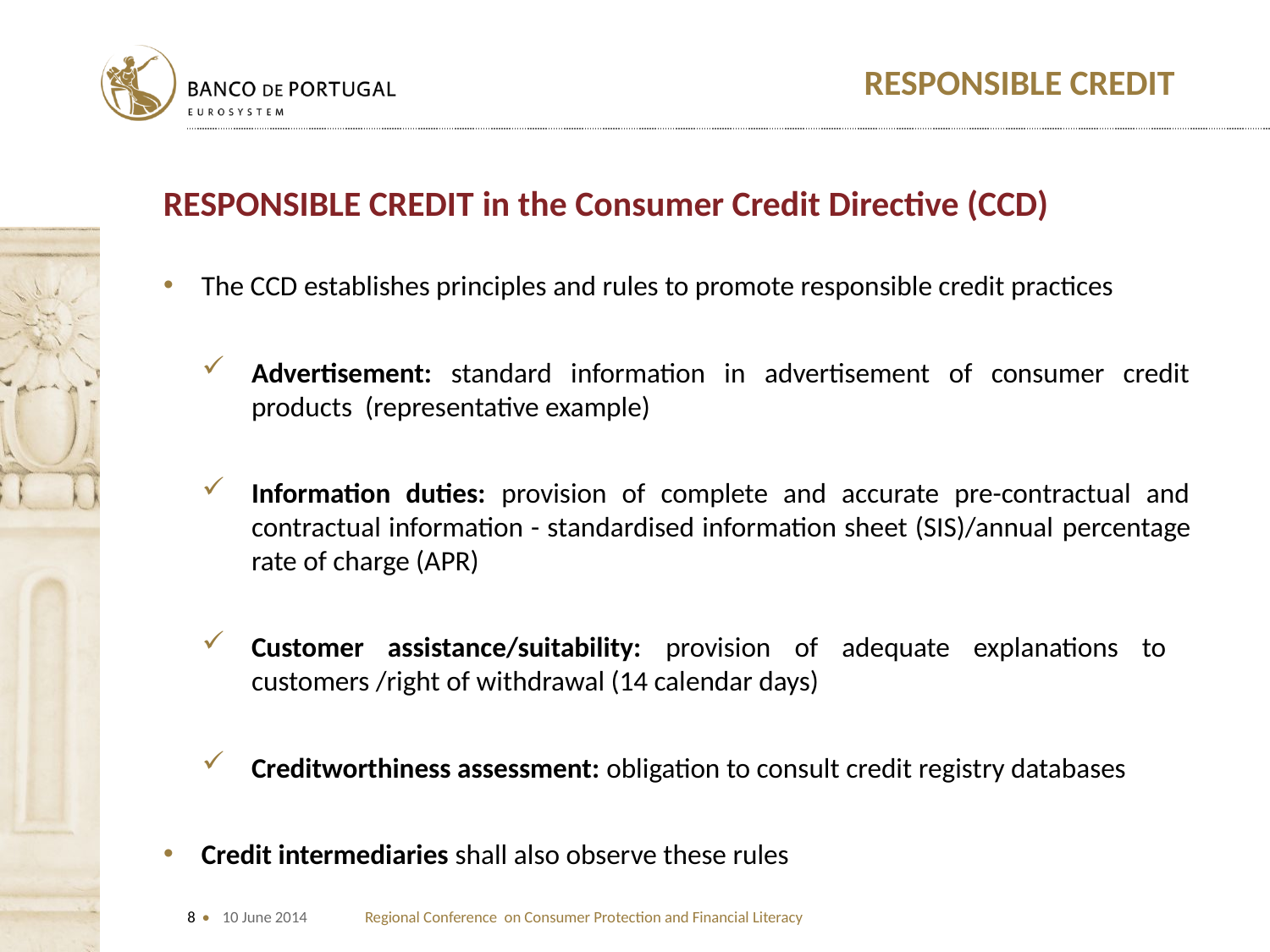

# Responsible Credit
Responsible credit in the Consumer Credit Directive (CCD)
The CCD establishes principles and rules to promote responsible credit practices
Advertisement: standard information in advertisement of consumer credit products  (representative example)
Information duties: provision of complete and accurate pre-contractual and contractual information - standardised information sheet (SIS)/annual percentage rate of charge (APR)
Customer assistance/suitability: provision of adequate explanations to  customers /right of withdrawal (14 calendar days)
Creditworthiness assessment: obligation to consult credit registry databases
Credit intermediaries shall also observe these rules
10 June 2014
Regional Conference  on Consumer Protection and Financial Literacy